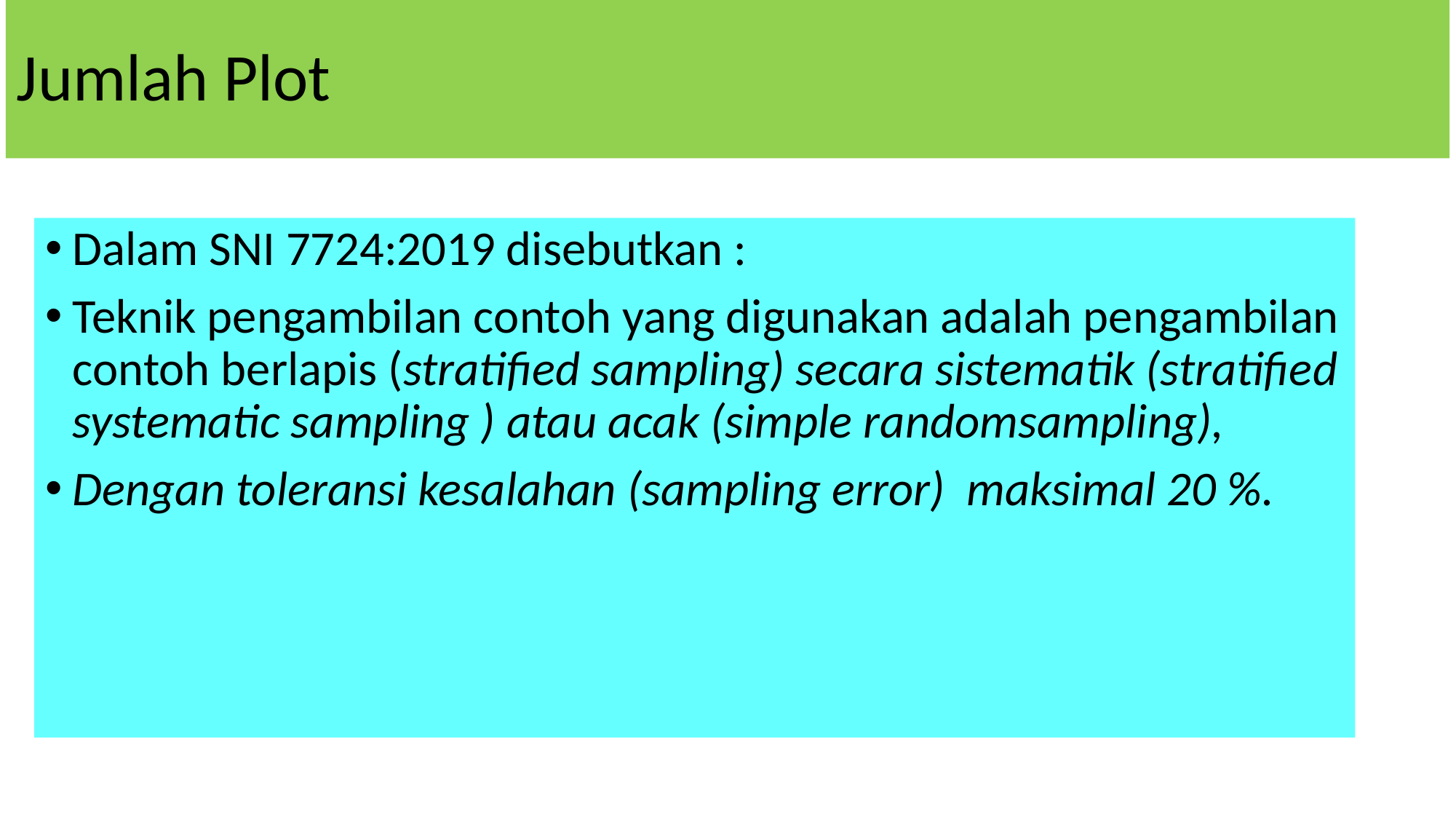

# Jumlah Plot
Dalam SNI 7724:2019 disebutkan :
Teknik pengambilan contoh yang digunakan adalah pengambilan contoh berlapis (stratified sampling) secara sistematik (stratified systematic sampling ) atau acak (simple randomsampling),
Dengan toleransi kesalahan (sampling error)  maksimal 20 %.